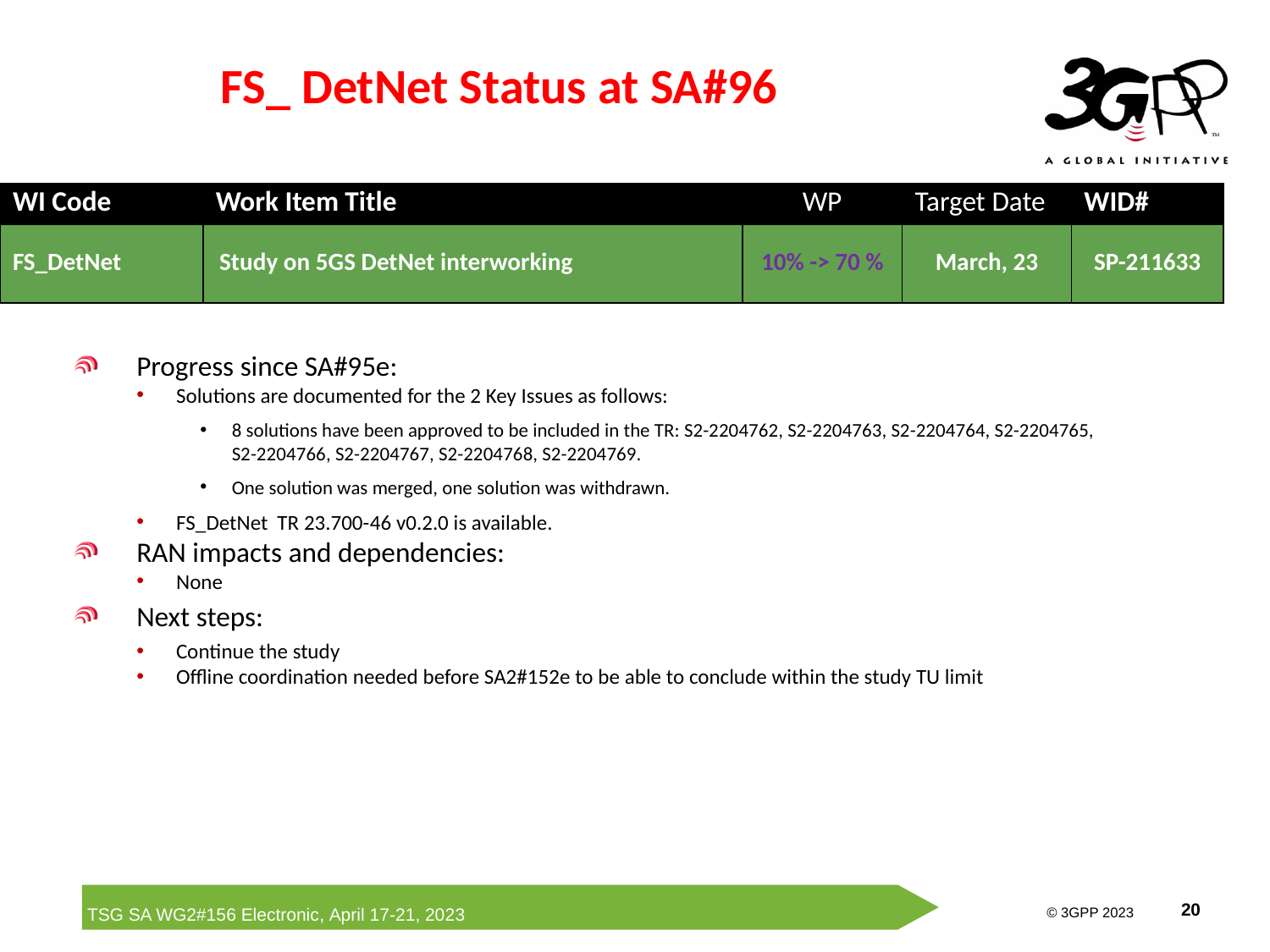

# FS_ DetNet Status at SA#96
| WI Code | Work Item Title | WP | Target Date | WID# |
| --- | --- | --- | --- | --- |
| FS\_DetNet | Study on 5GS DetNet interworking | 10% -> 70 % | March, 23 | SP-211633 |
Progress since SA#95e:
Solutions are documented for the 2 Key Issues as follows:
8 solutions have been approved to be included in the TR: S2-2204762, S2-2204763, S2-2204764, S2-2204765, S2-2204766, S2-2204767, S2-2204768, S2-2204769.
One solution was merged, one solution was withdrawn.
FS_DetNet  TR 23.700-46 v0.2.0 is available.
RAN impacts and dependencies:
None
Next steps:
Continue the study
Offline coordination needed before SA2#152e to be able to conclude within the study TU limit